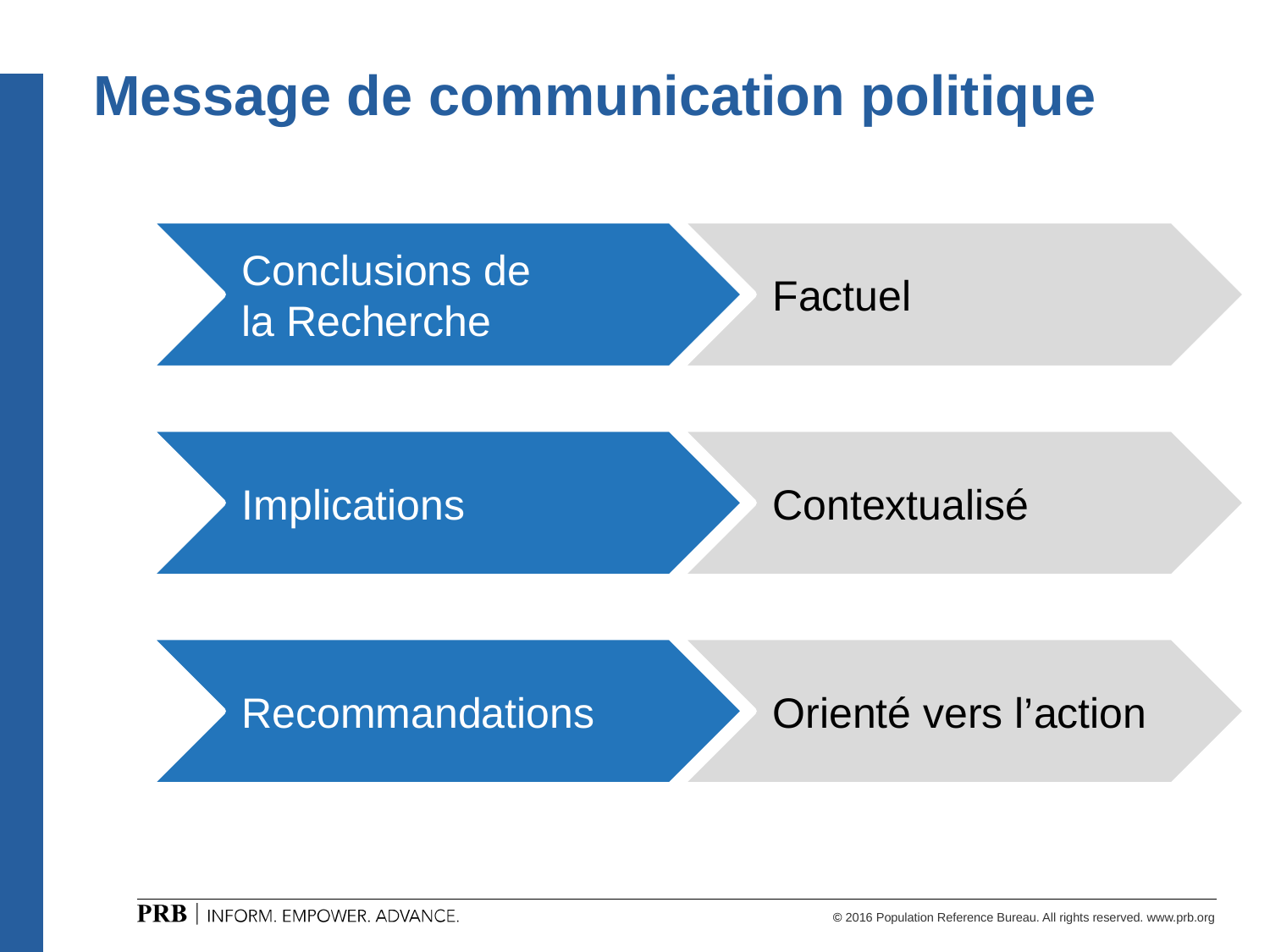

# Message de communication politique
Conclusions de
la Recherche
Factuel
Implications
Contextualisé
Recommandations
Orienté vers l’action